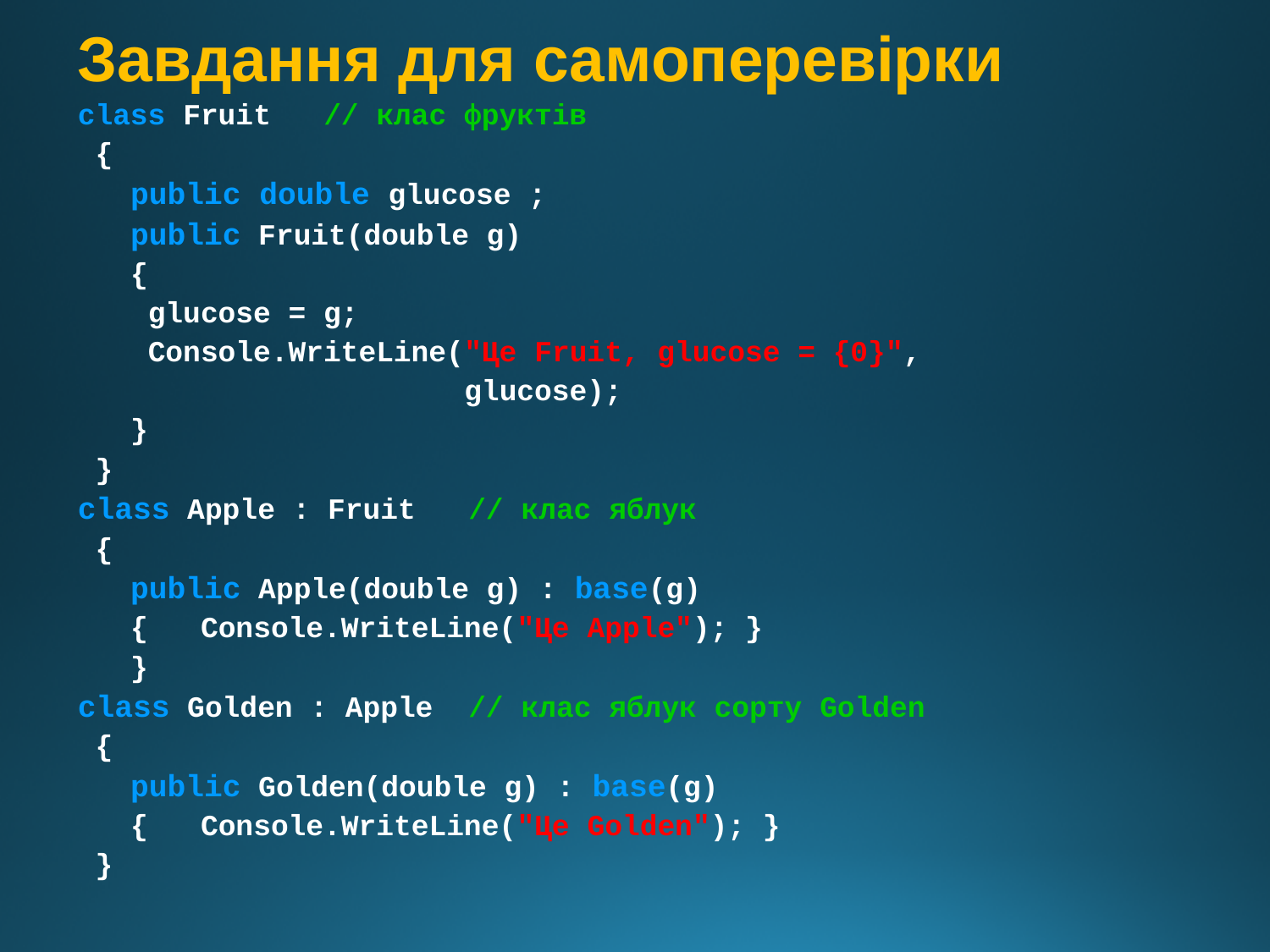

# Завдання для самоперевірки
class Fruit   // клас фруктів
 {
   public double glucose ;
   public Fruit(double g)
   {
    glucose = g;
    Console.WriteLine("Це Fruit, glucose = {0}",
                      glucose);
   }
 }
class Apple : Fruit   // клас яблук
 {
   public Apple(double g) : base(g)
   {   Console.WriteLine("Це Apple"); }
   }
class Golden : Apple  // клас яблук сорту Golden
 {
   public Golden(double g) : base(g)
   {   Console.WriteLine("Це Golden"); }
 }